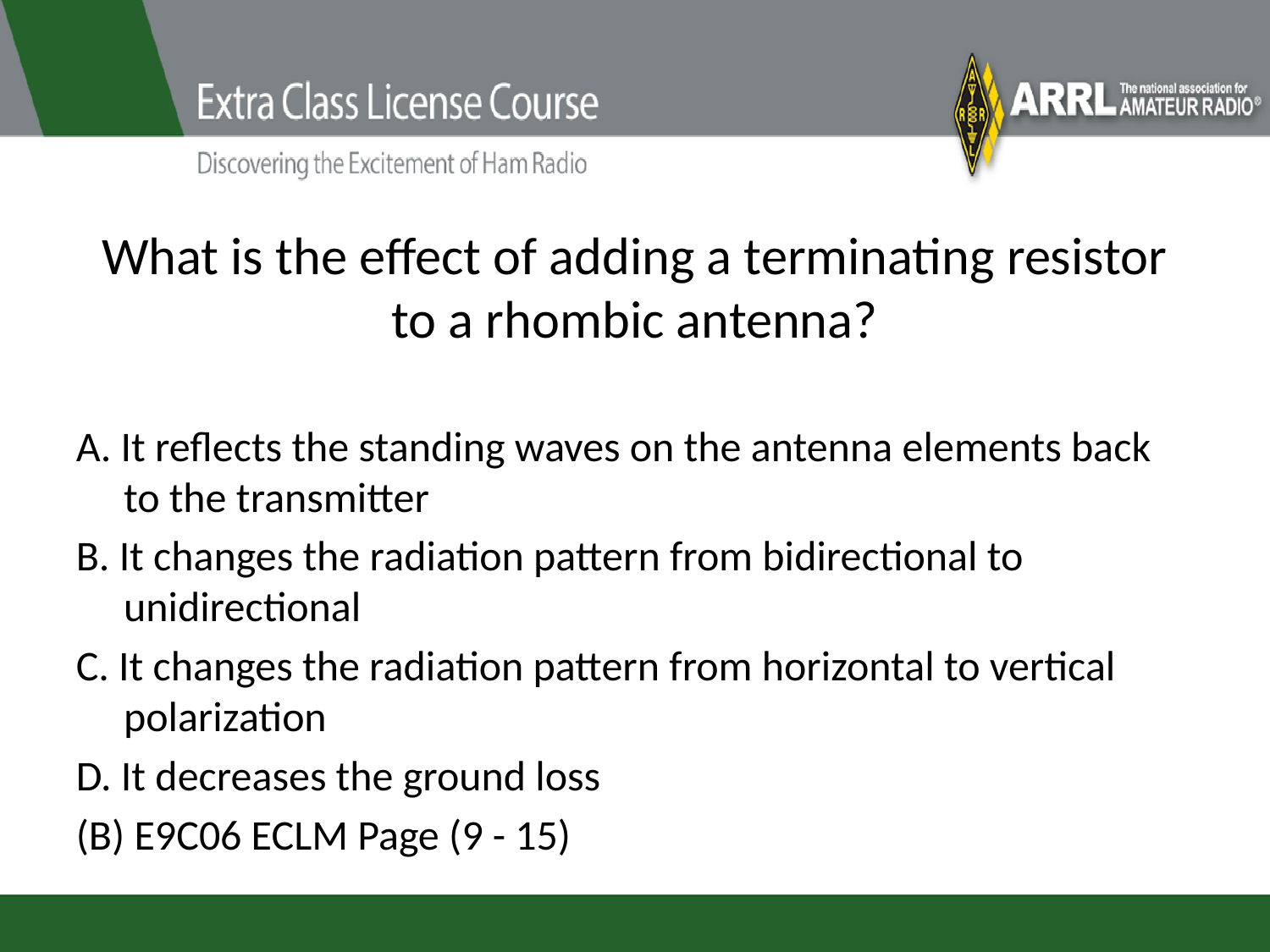

# What is the effect of adding a terminating resistor to a rhombic antenna?
A. It reflects the standing waves on the antenna elements back to the transmitter
B. It changes the radiation pattern from bidirectional to unidirectional
C. It changes the radiation pattern from horizontal to vertical polarization
D. It decreases the ground loss
(B) E9C06 ECLM Page (9 - 15)